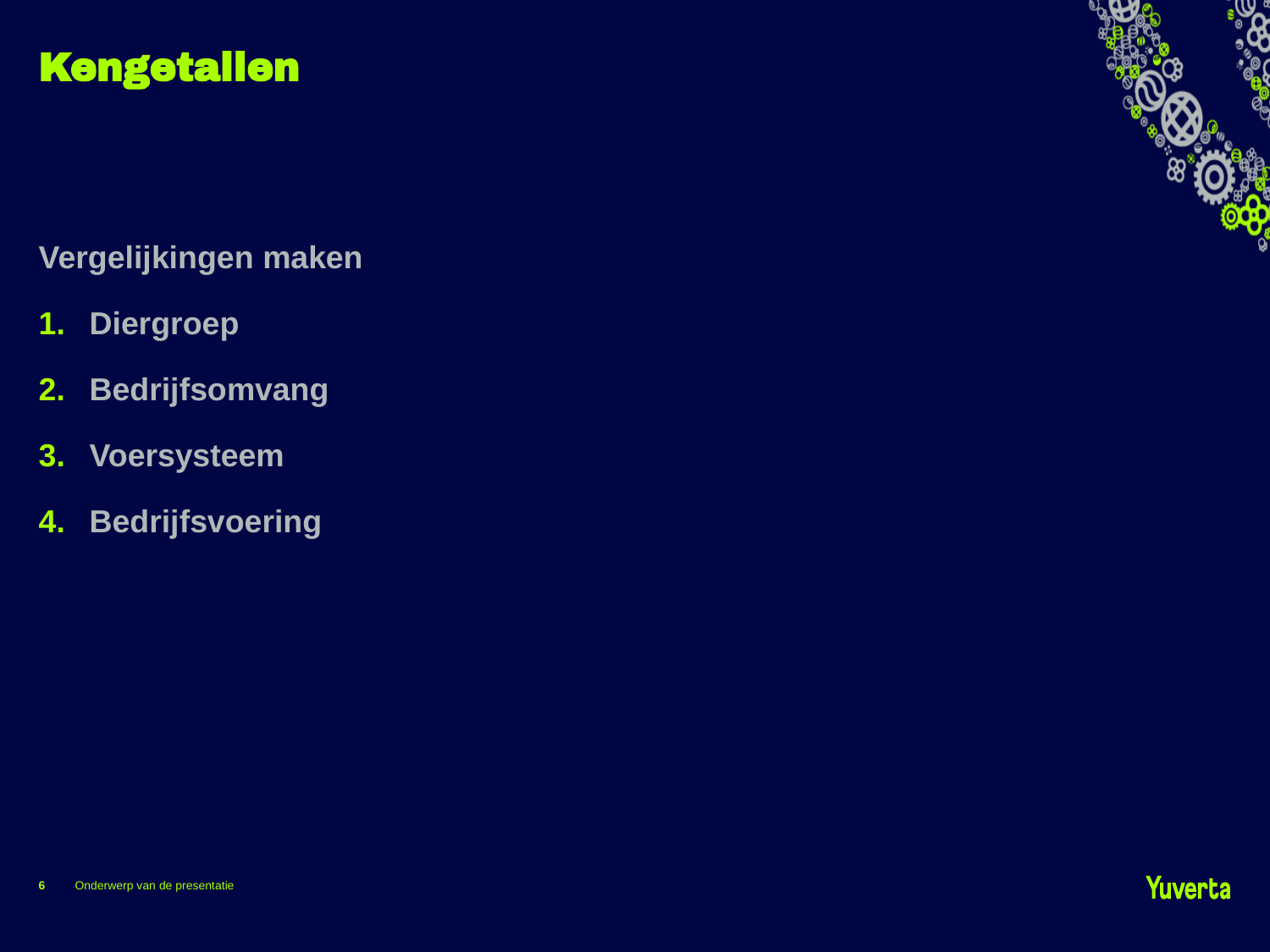

# Kengetallen
Vergelijkingen maken
Diergroep
Bedrijfsomvang
Voersysteem
Bedrijfsvoering

6
Onderwerp van de presentatie
6-3-2023